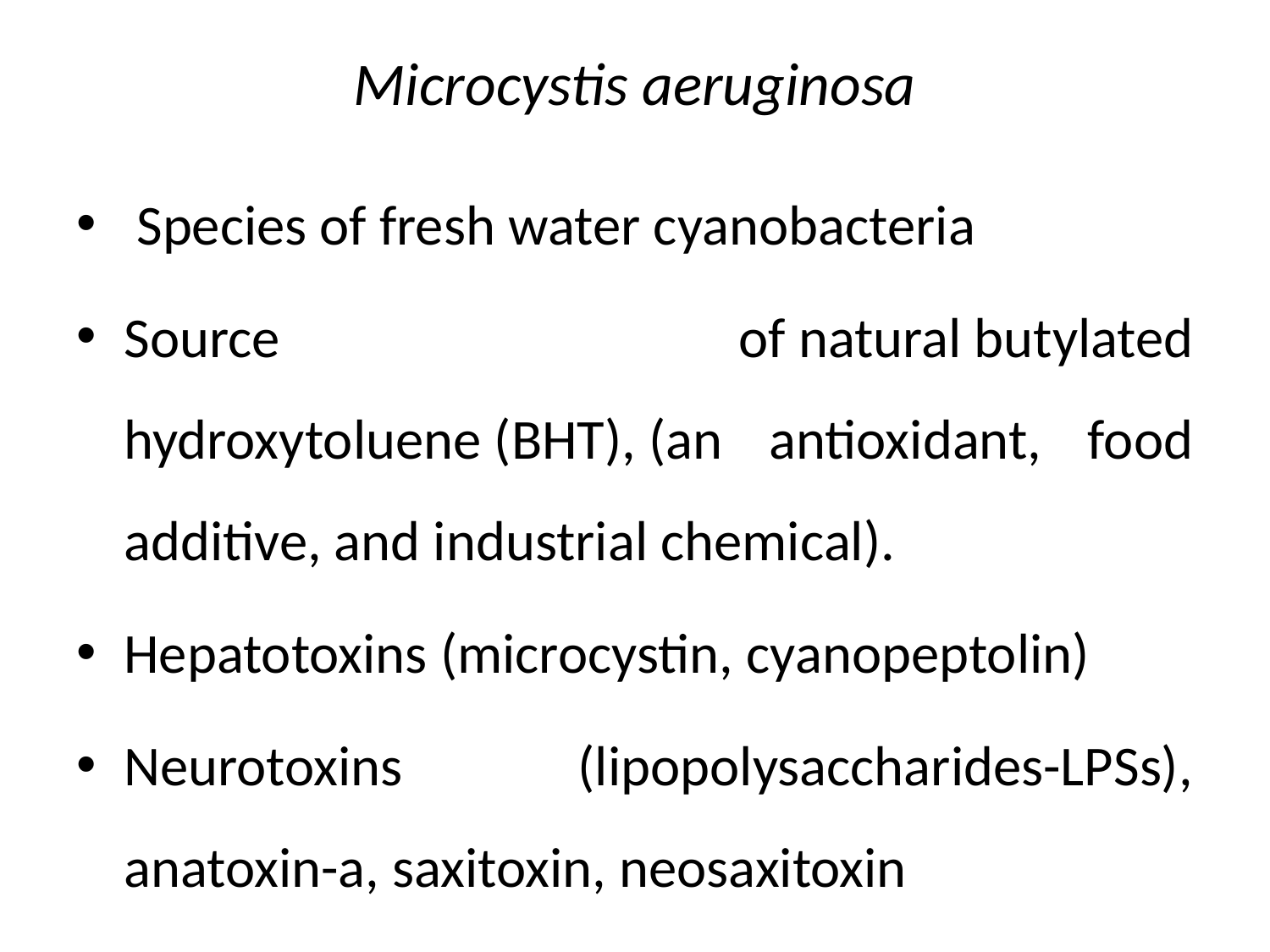

# Microcystis aeruginosa
 Species of fresh water cyanobacteria
Source of natural butylated hydroxytoluene (BHT), (an antioxidant, food additive, and industrial chemical).
Hepatotoxins (microcystin, cyanopeptolin)
Neurotoxins (lipopolysaccharides-LPSs), anatoxin-a, saxitoxin, neosaxitoxin